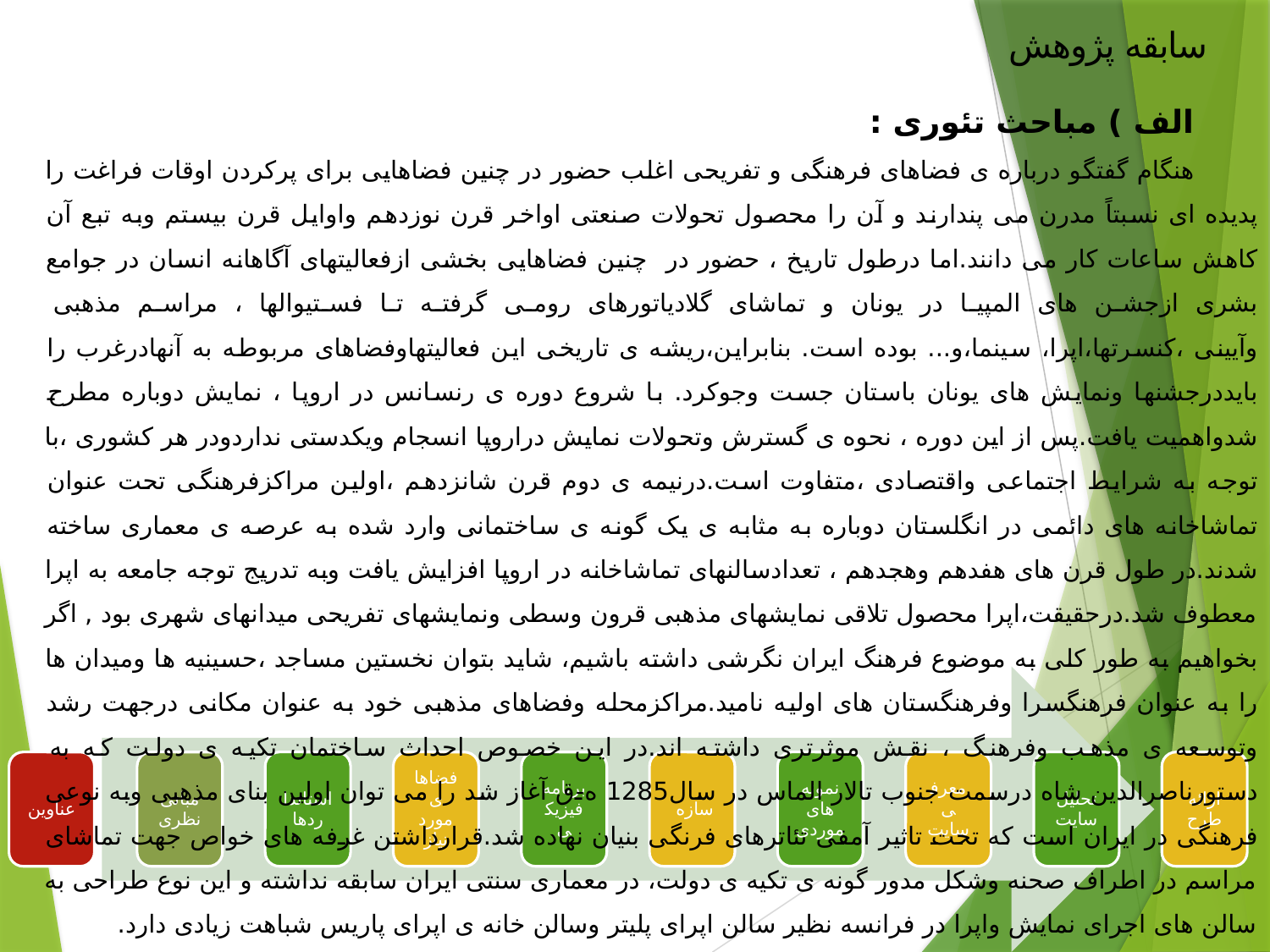

سابقه پژوهش
الف ) مباحث تئوری :
هنگام گفتگو درباره ی فضاهای فرهنگی و تفریحی اغلب حضور در چنین فضاهایی برای پرکردن اوقات فراغت را پدیده ای نسبتاً مدرن می پندارند و آن را محصول تحولات صنعتی اواخر قرن نوزدهم واوایل قرن بیستم وبه تبع آن کاهش ساعات کار می دانند.اما درطول تاریخ ، حضور در  چنین فضاهایی بخشی ازفعالیتهای آگاهانه انسان در جوامع بشری ازجشن های المپیا در یونان و تماشای گلادیاتورهای رومی گرفته تا فستیوالها ، مراسم مذهبی وآیینی ،کنسرتها،اپرا، سینما،و... بوده است. بنابراین،ریشه ی تاریخی این فعالیتهاوفضاهای مربوطه به آنهادرغرب را بایددرجشنها ونمایش های یونان باستان جست وجوکرد. با شروع دوره ی رنسانس در اروپا ، نمایش دوباره مطرح شدواهمیت یافت.پس از این دوره ، نحوه ی گسترش وتحولات نمایش دراروپا انسجام ویکدستی نداردودر هر کشوری ،با توجه به شرایط اجتماعی واقتصادی ،متفاوت است.درنیمه ی دوم قرن شانزدهم ،اولین مراکزفرهنگی تحت عنوان تماشاخانه های دائمی در انگلستان دوباره به مثابه ی یک گونه ی ساختمانی وارد شده به عرصه ی معماری ساخته شدند.در طول قرن های هفدهم وهجدهم ، تعدادسالنهای تماشاخانه در اروپا افزایش یافت وبه تدریج توجه جامعه به اپرا معطوف شد.درحقیقت،اپرا محصول تلاقی نمایشهای مذهبی قرون وسطی ونمایشهای تفریحی میدانهای شهری بود , اگر بخواهیم به طور کلی به موضوع فرهنگ ایران نگرشی داشته باشیم، شاید بتوان نخستین مساجد ،حسینیه ها ومیدان ها را به عنوان فرهنگسرا وفرهنگستان های اولیه نامید.مراکزمحله وفضاهای مذهبی خود به عنوان مکانی درجهت رشد وتوسعه ی مذهب وفرهنگ ، نقش موثرتری داشته اند.در این خصوص احداث ساختمان تکیه ی دولت که به دستورناصرالدین شاه درسمت جنوب تالار الماس در سال1285 ه-ق آغاز شد را می توان اولین بنای مذهبی وبه نوعی فرهنگی در ایران است که تحت تاثیر آمفی تئاترهای فرنگی بنیان نهاده شد.قرارداشتن غرفه های خواص جهت تماشای مراسم در اطراف صحنه وشکل مدور گونه ی تکیه ی دولت، در معماری سنتی ایران سابقه نداشته و این نوع طراحی به سالن های اجرای نمایش واپرا در فرانسه نظیر سالن اپرای پلیتر وسالن خانه ی اپرای پاریس شباهت زیادی دارد.
عناوین
سازه